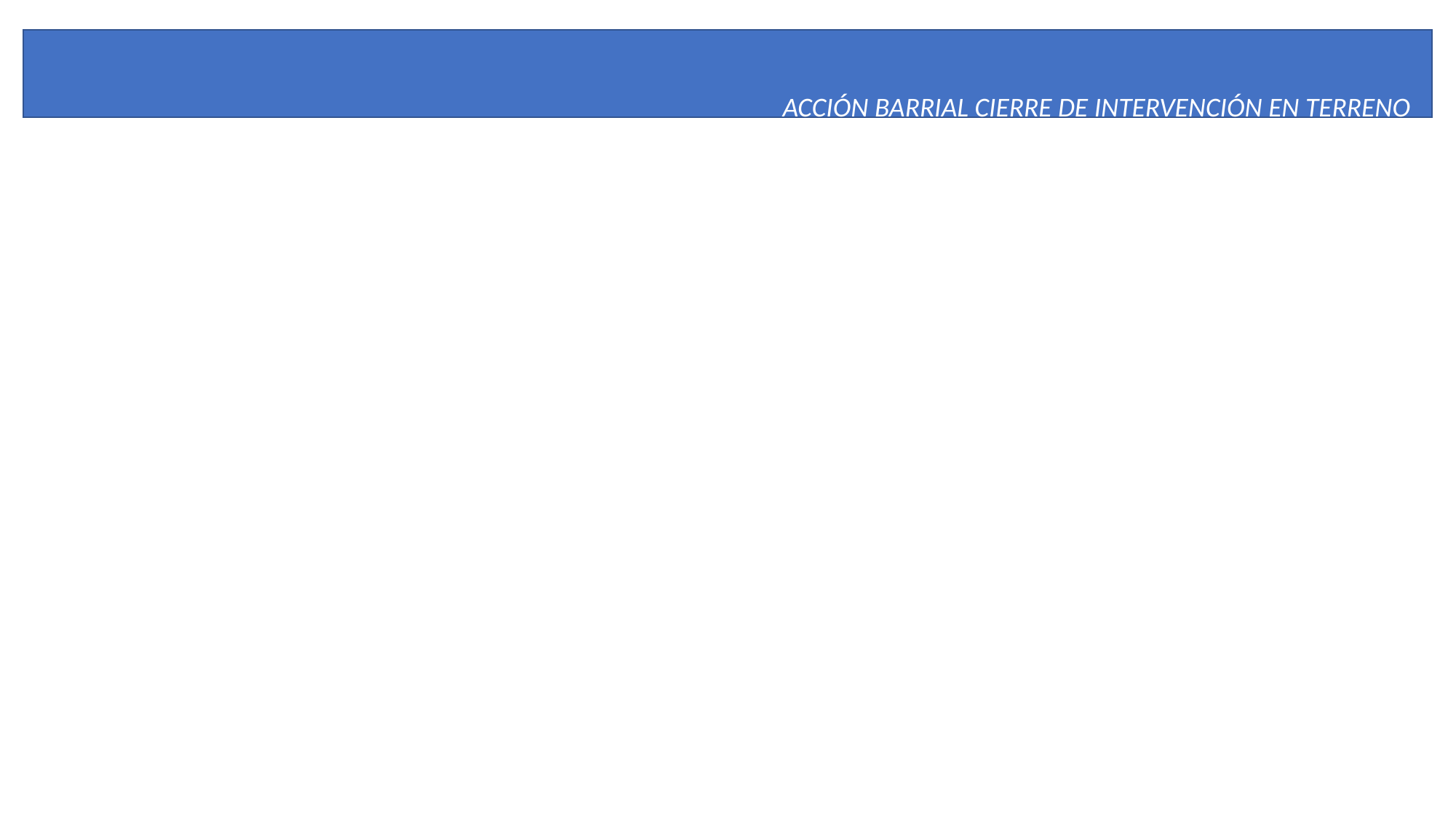

ACCIÓN BARRIAL CIERRE DE INTERVENCIÓN EN TERRENO